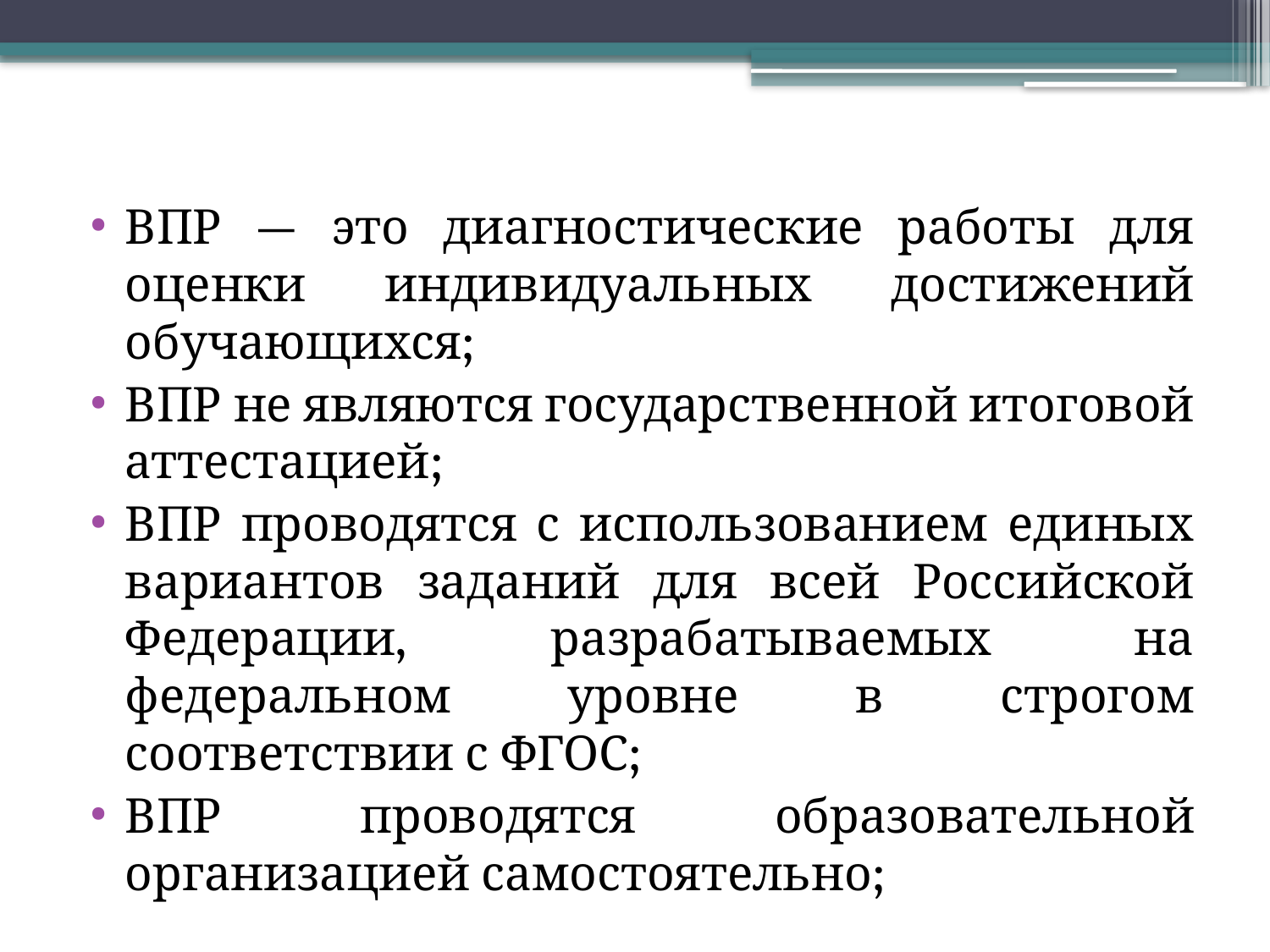

ВПР — это диагностические работы для оценки индивидуальных достижений обучающихся;
ВПР не являются государственной итоговой аттестацией;
ВПР проводятся с использованием единых вариантов заданий для всей Российской Федерации, разрабатываемых на федеральном уровне в строгом соответствии с ФГОС;
ВПР проводятся образовательной организацией самостоятельно;